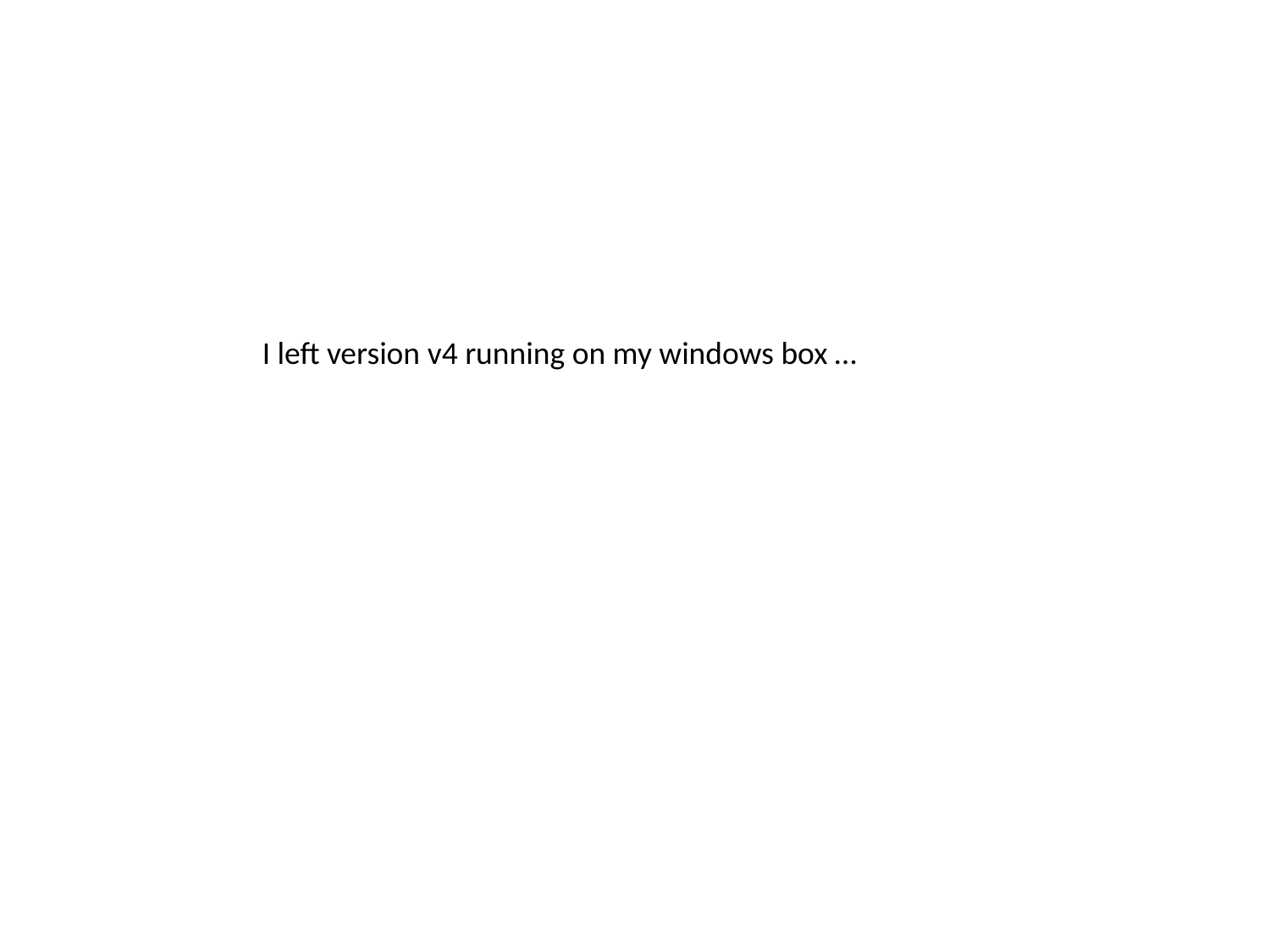

I left version v4 running on my windows box …